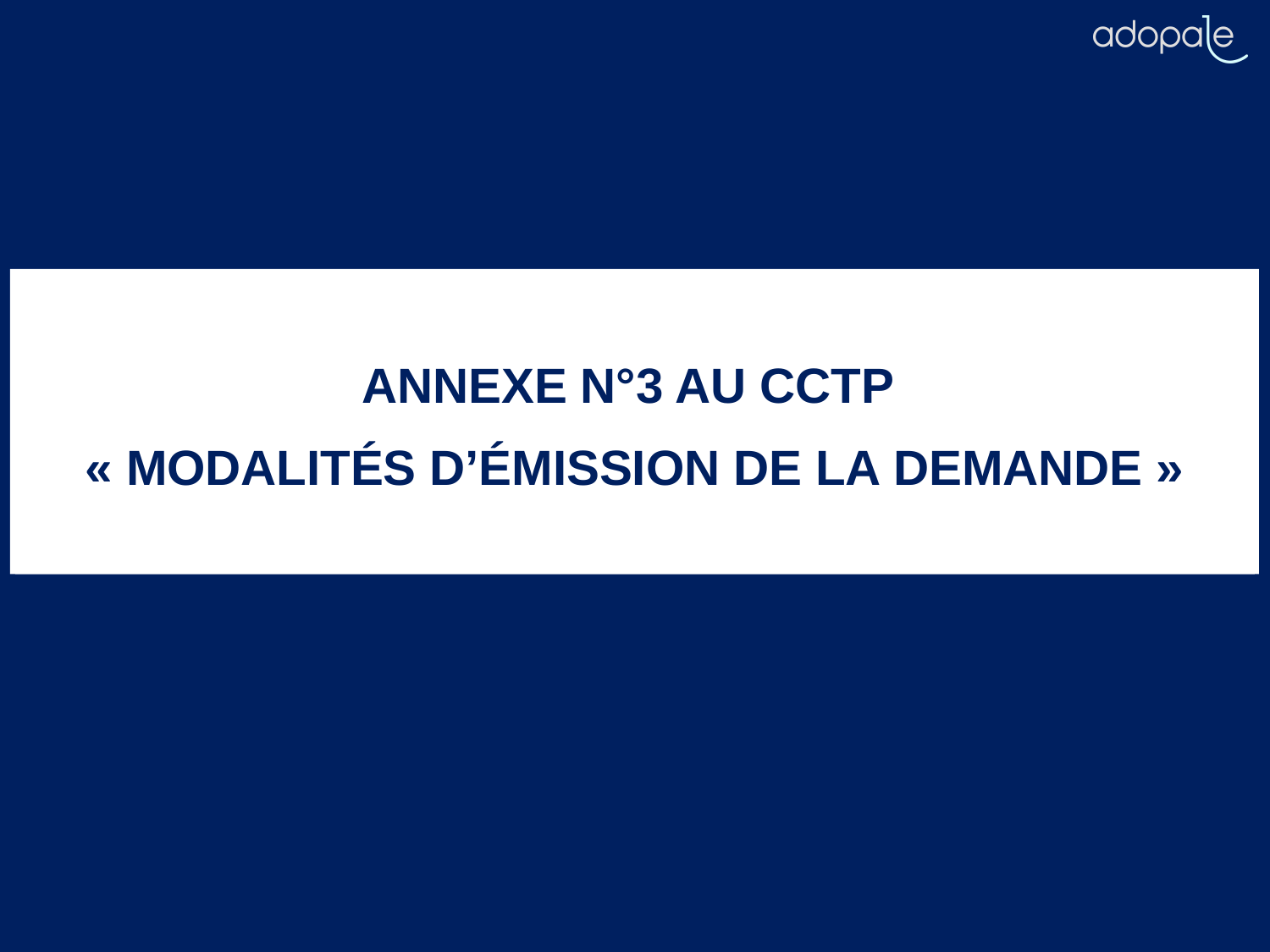

Annexe n°3 au CCTP
« Modalités d’émission de la demande »
1